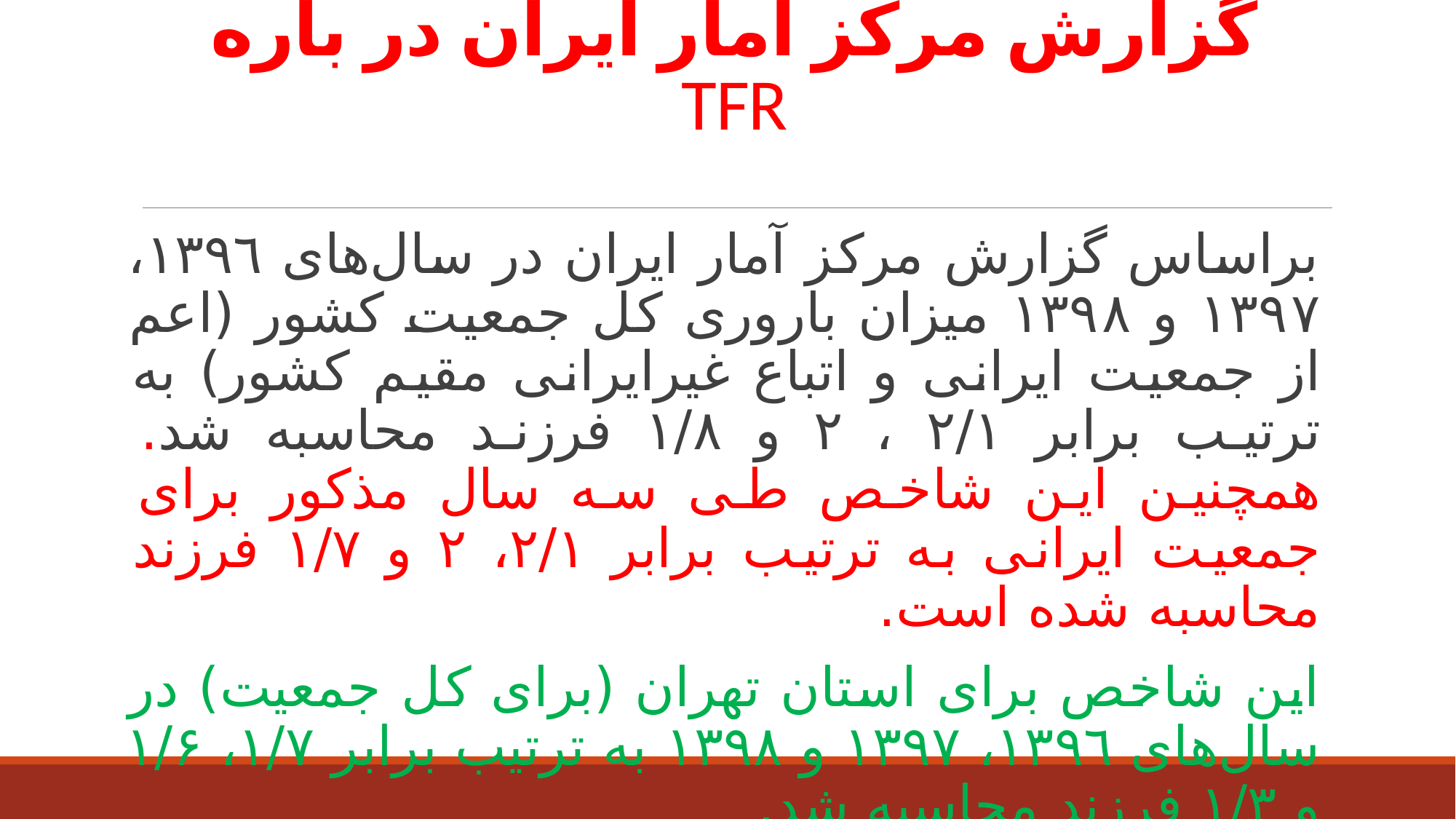

# گزارش مرکز آمار ایران در باره TFR
براساس گزارش مرکز آمار ایران در سال‌های ١٣٩٦، ١٣٩٧ و ١٣٩٨ میزان باروری کل جمعیت کشور (اعم از جمعیت ایرانی و اتباع غیرایرانی مقیم کشور) به ترتیب برابر ۲/۱ ، ۲ و ۱/۸ فرزند محاسبه شد. همچنین این شاخص طی سه سال مذکور برای جمعیت ایرانی به ترتیب برابر ۲/۱، ۲ و ۱/۷ فرزند محاسبه شده است.
این شاخص برای استان تهران (برای کل جمعیت) در سال‌های ١٣٩٦، ١٣٩٧ و ١٣٩٨ به ترتیب برابر ۱/۷، ۱/۶ و ۱/۳ فرزند محاسبه شد.